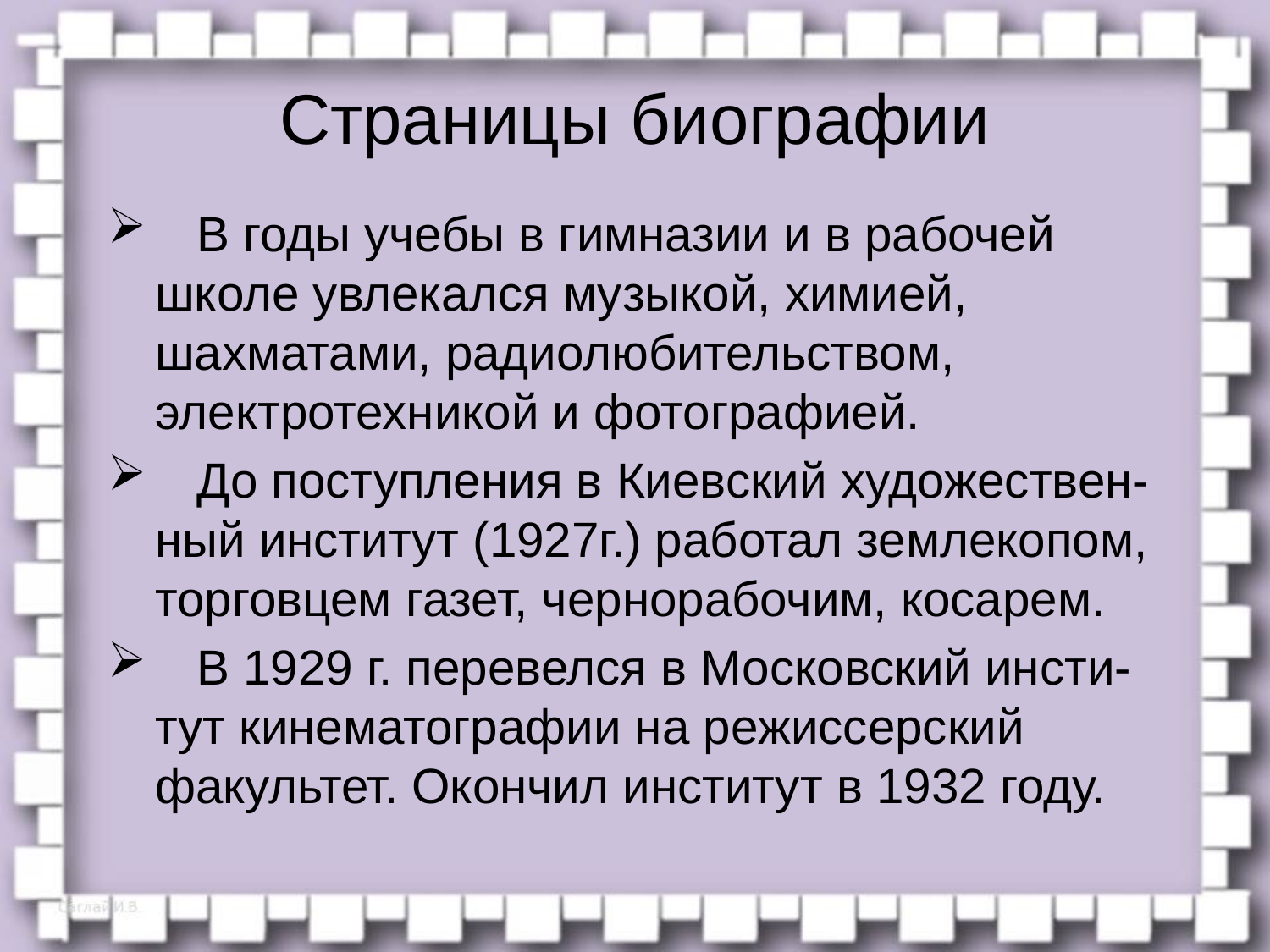

# Страницы биографии
   В годы учебы в гимназии и в рабочей школе увлекался музыкой, химией, шахматами, радиолюбительством, электротехникой и фотографией.
   До поступления в Киевский художествен-ный институт (1927г.) работал землекопом, торговцем газет, чернорабочим, косарем.
   В 1929 г. перевелся в Московский инсти-тут кинематографии на режиссерский факультет. Окончил институт в 1932 году.